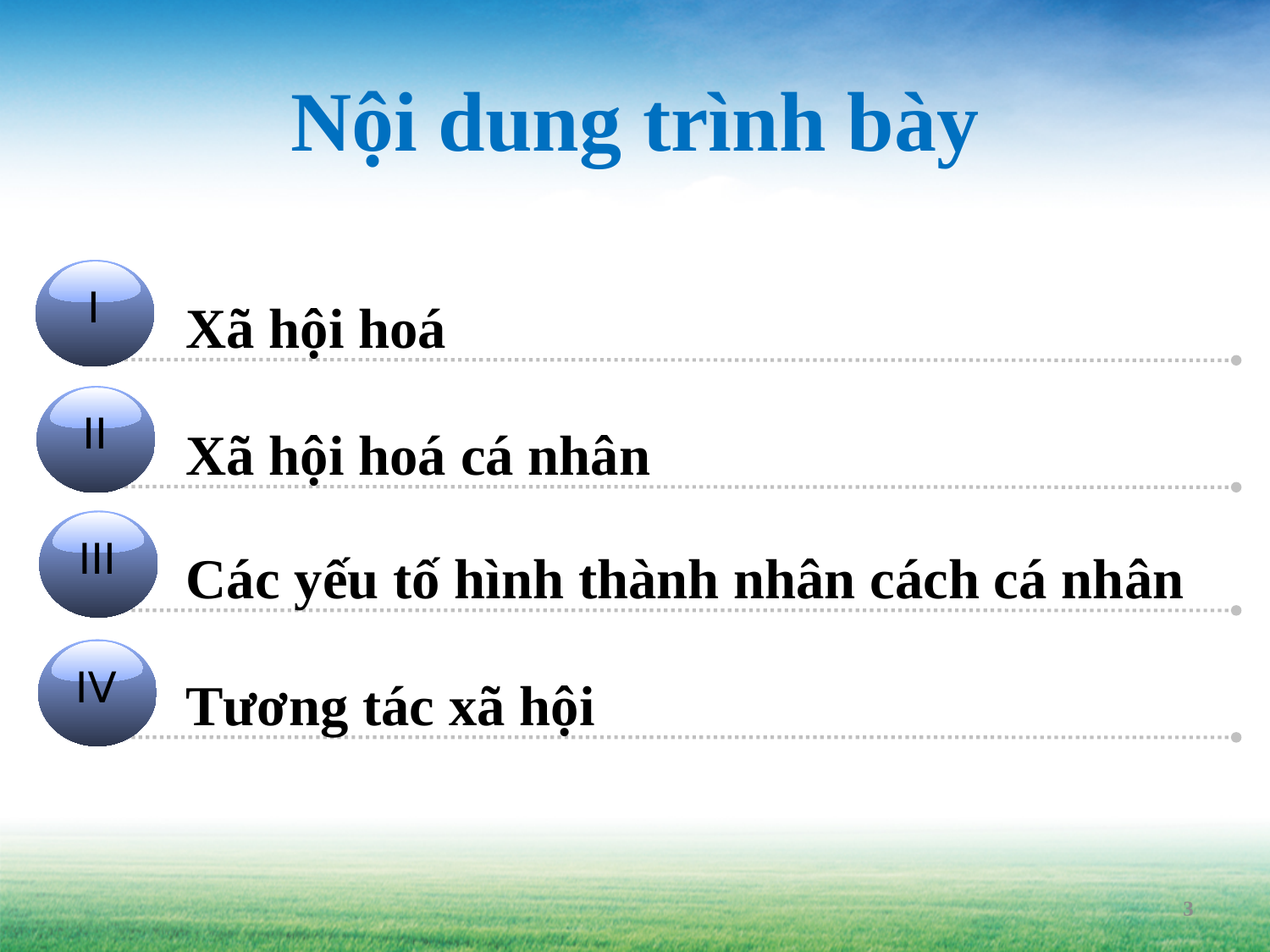

# Nội dung trình bày

I
 Xã hội hoá

II
 Xã hội hoá cá nhân

III
 Các yếu tố hình thành nhân cách cá nhân

IV
 Tương tác xã hội

3